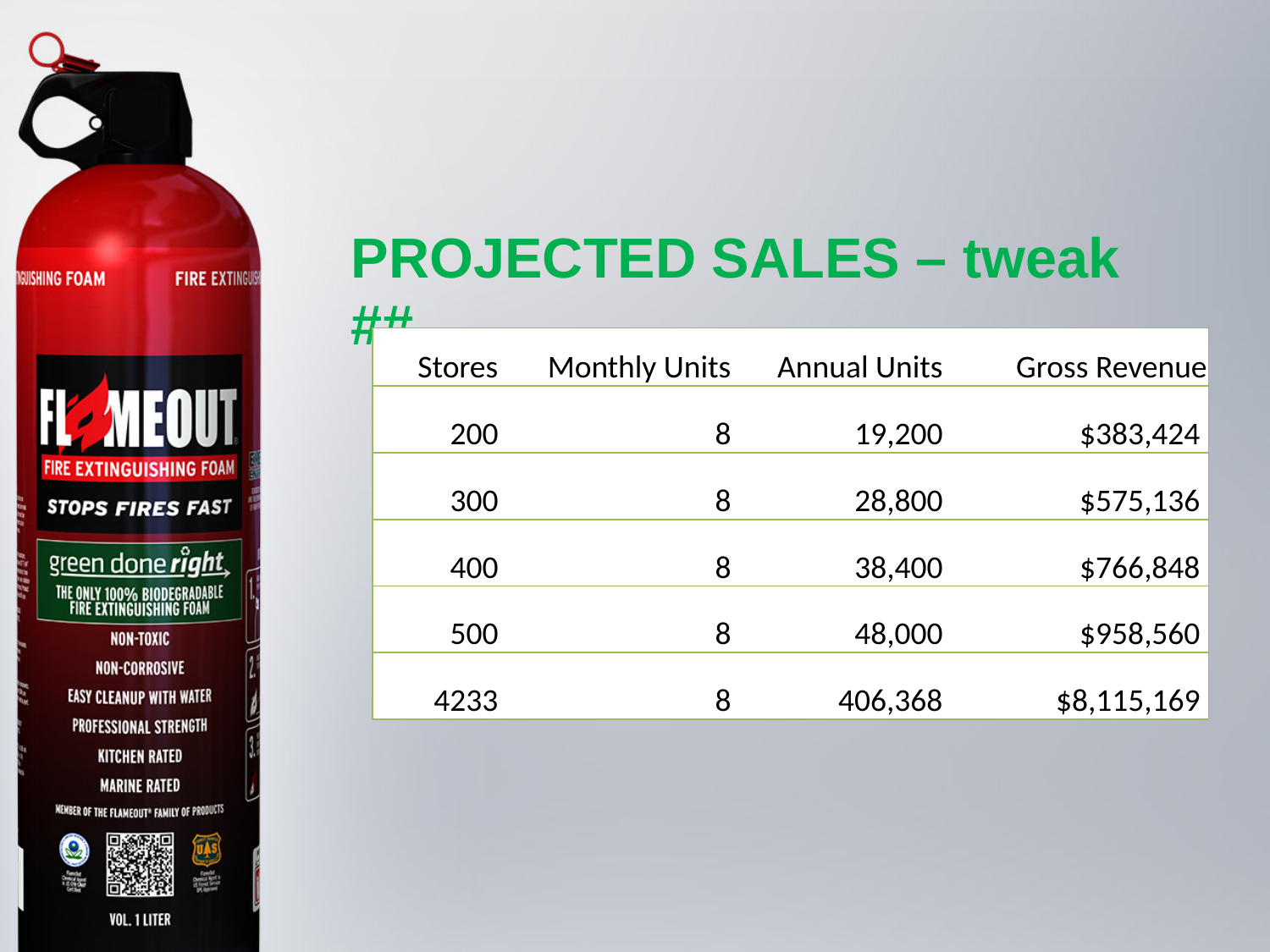

PROJECTED SALES – tweak ##
| Stores | Monthly Units | Annual Units | Gross Revenue |
| --- | --- | --- | --- |
| 200 | 8 | 19,200 | $383,424 |
| 300 | 8 | 28,800 | $575,136 |
| 400 | 8 | 38,400 | $766,848 |
| 500 | 8 | 48,000 | $958,560 |
| 4233 | 8 | 406,368 | $8,115,169 |